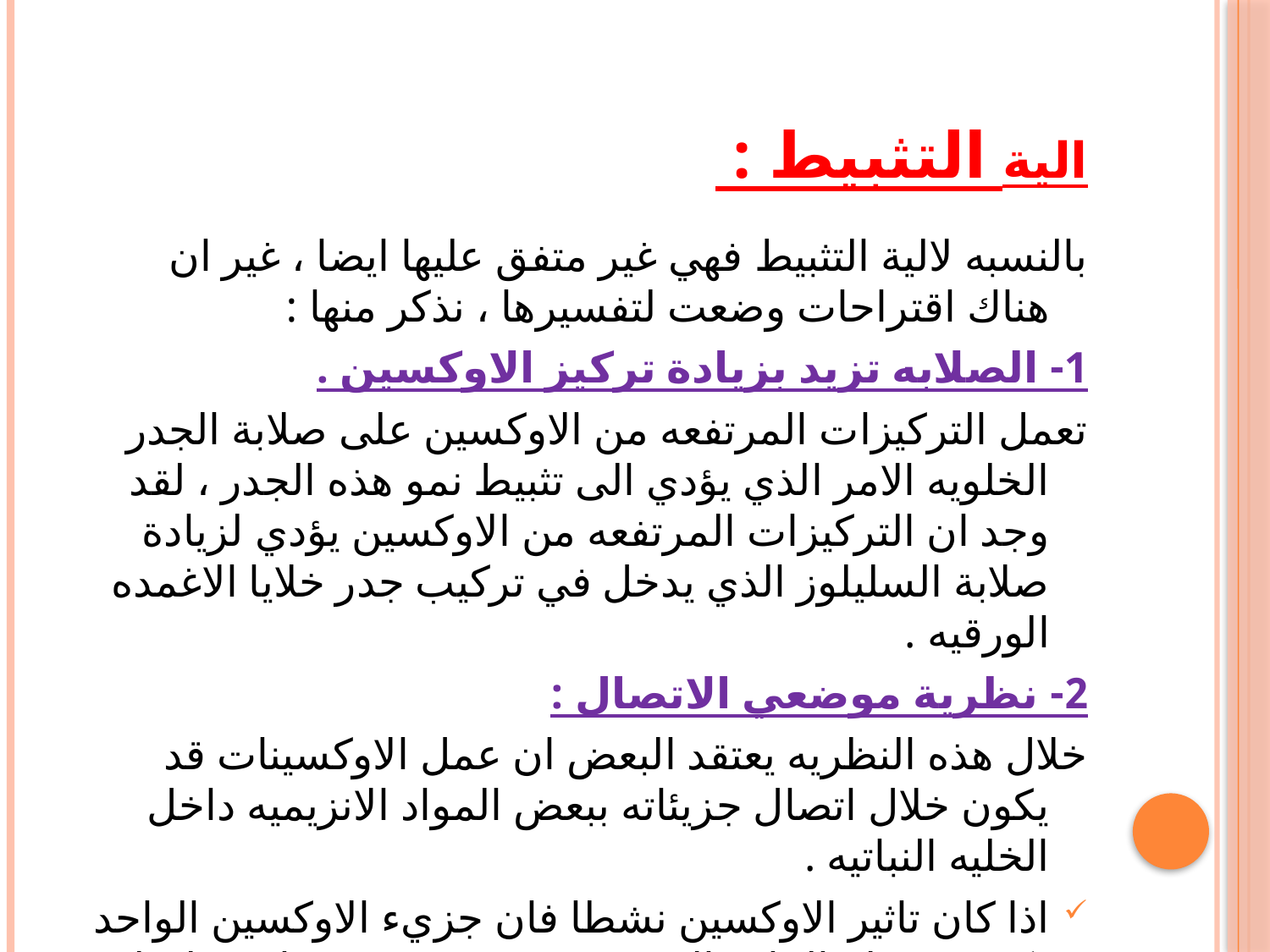

# الية التثبيط :
بالنسبه لالية التثبيط فهي غير متفق عليها ايضا ، غير ان هناك اقتراحات وضعت لتفسيرها ، نذكر منها :
1- الصلابه تزيد بزيادة تركيز الاوكسين .
تعمل التركيزات المرتفعه من الاوكسين على صلابة الجدر الخلويه الامر الذي يؤدي الى تثبيط نمو هذه الجدر ، لقد وجد ان التركيزات المرتفعه من الاوكسين يؤدي لزيادة صلابة السليلوز الذي يدخل في تركيب جدر خلايا الاغمده الورقيه .
2- نظرية موضعي الاتصال :
خلال هذه النظريه يعتقد البعض ان عمل الاوكسينات قد يكون خلال اتصال جزيئاته ببعض المواد الانزيميه داخل الخليه النباتيه .
اذا كان تاثير الاوكسين نشطا فان جزيء الاوكسين الواحد يكون متصلا بالماده الانزيميه في موضعين هما :  سلسلة حامضيه+حلقه اروماتيه .